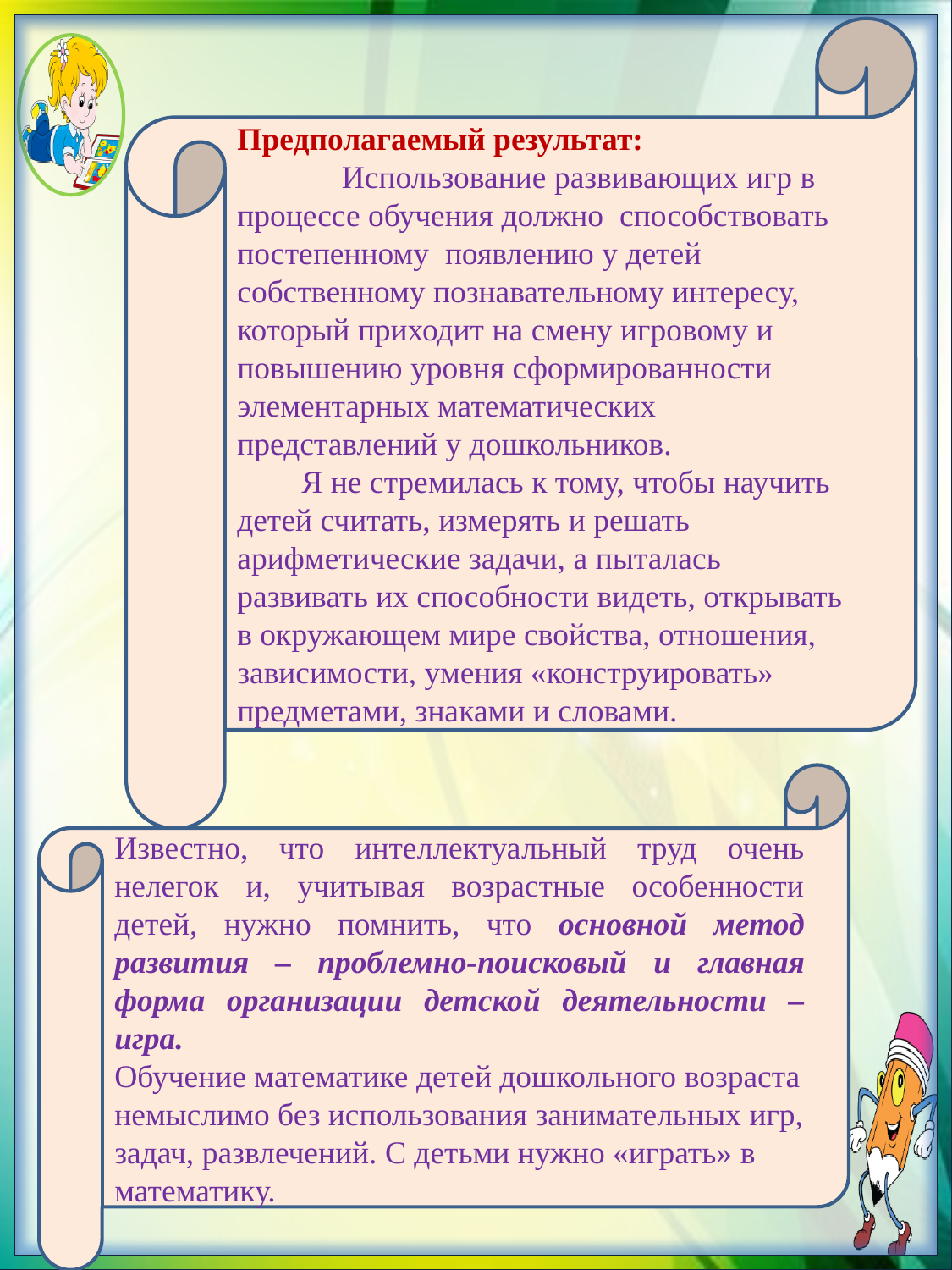

Предполагаемый результат:
             Использование развивающих игр в процессе обучения должно  способствовать  постепенному  появлению у детей собственному познавательному интересу, который приходит на смену игровому и  повышению уровня сформированности элементарных математических представлений у дошкольников.
        Я не стремилась к тому, чтобы научить детей считать, измерять и решать арифметические задачи, а пыталась развивать их способности видеть, открывать в окружающем мире свойства, отношения, зависимости, умения «конструировать» предметами, знаками и словами.

Известно, что интеллектуальный труд очень нелегок и, учитывая возрастные особенности детей, нужно помнить, что основной метод развития – проблемно-поисковый и главная форма организации детской деятельности – игра.
Обучение математике детей дошкольного возраста немыслимо без использования занимательных игр, задач, развлечений. С детьми нужно «играть» в математику.